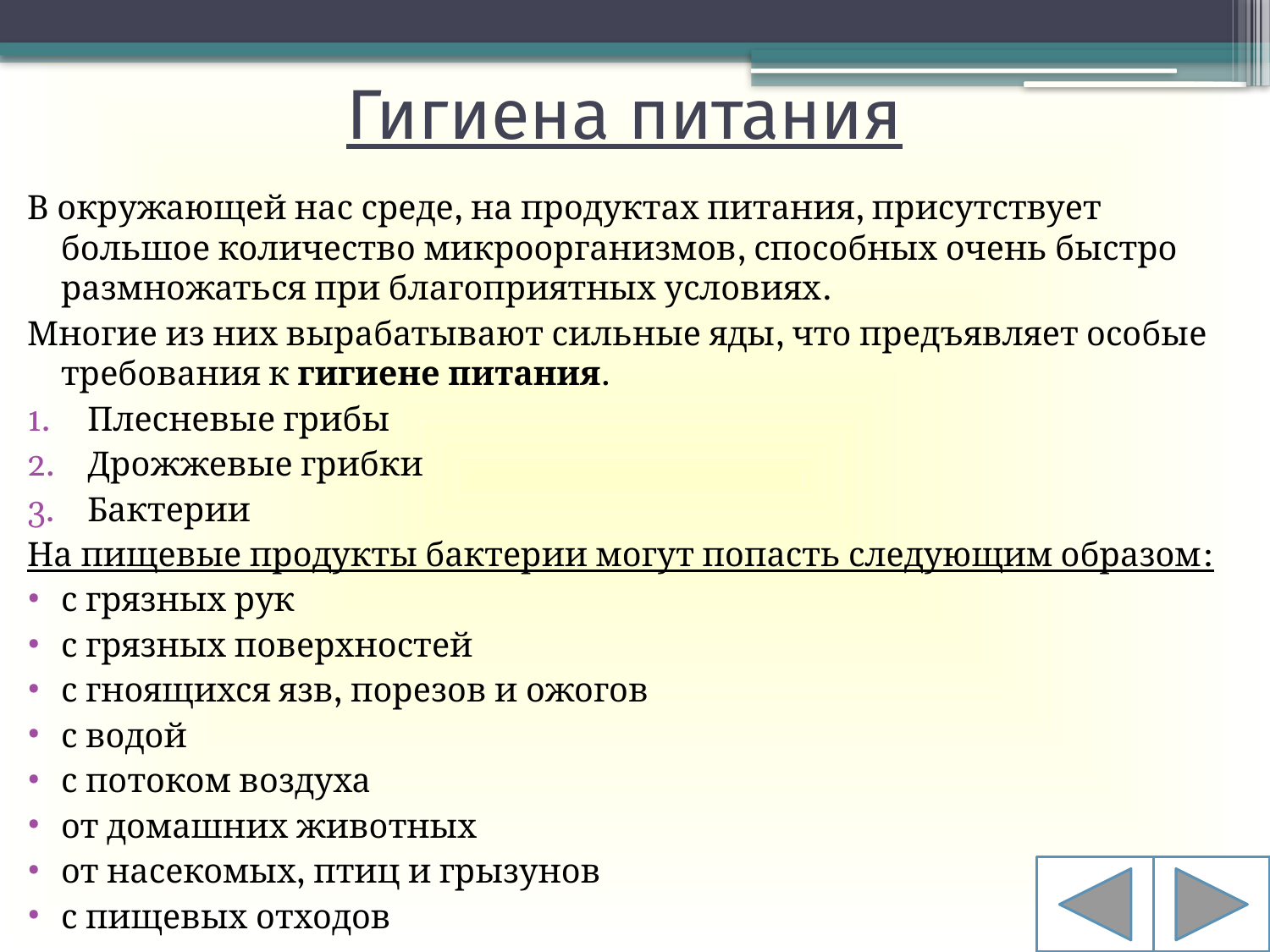

# Гигиена питания
В окружающей нас среде, на продуктах питания, присутствует большое количество микроорганизмов, способных очень быстро размножаться при благоприятных условиях.
Многие из них вырабатывают сильные яды, что предъявляет особые требования к гигиене питания.
Плесневые грибы
Дрожжевые грибки
Бактерии
На пищевые продукты бактерии могут попасть следующим образом:
с грязных рук
с грязных поверхностей
с гноящихся язв, порезов и ожогов
с водой
с потоком воздуха
от домашних животных
от насекомых, птиц и грызунов
с пищевых отходов